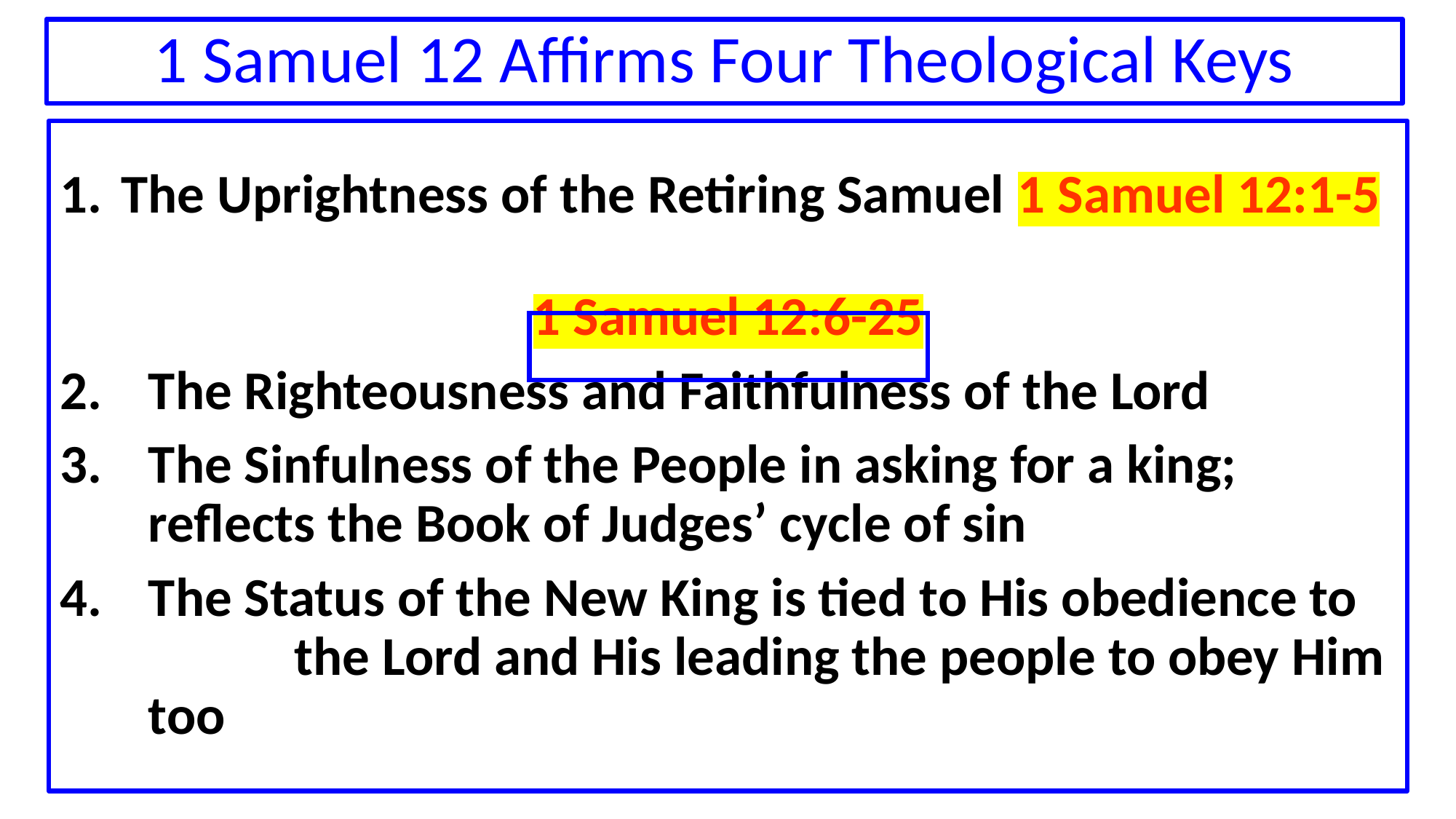

# 1 Samuel 12 Affirms Four Theological Keys
The Uprightness of the Retiring Samuel 1 Samuel 12:1-5

1 Samuel 12:6-25
The Righteousness and Faithfulness of the Lord
The Sinfulness of the People in asking for a king; reflects the Book of Judges’ cycle of sin
The Status of the New King is tied to His obedience to 	   the Lord and His leading the people to obey Him too